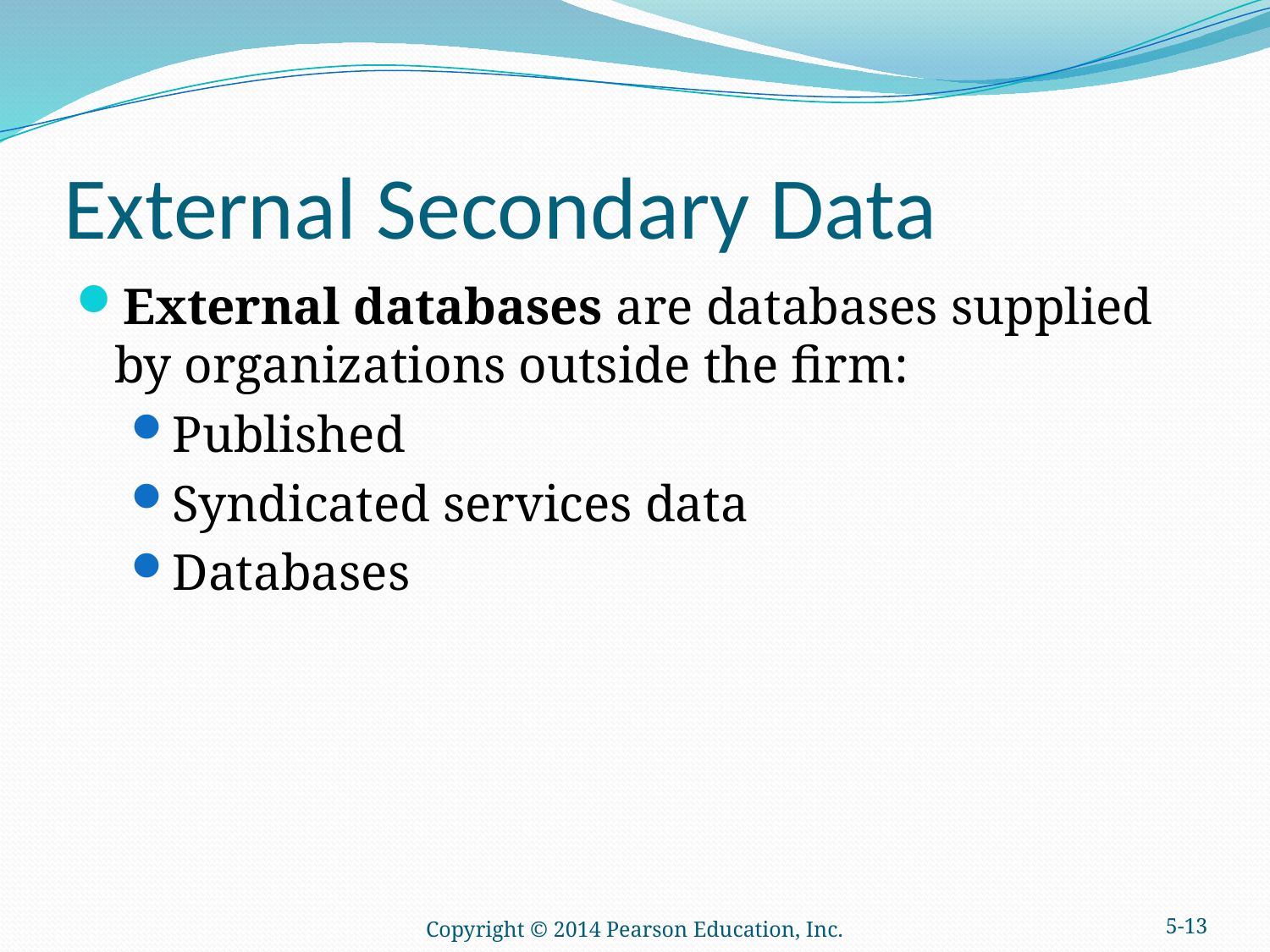

# External Secondary Data
External databases are databases supplied by organizations outside the firm:
Published
Syndicated services data
Databases